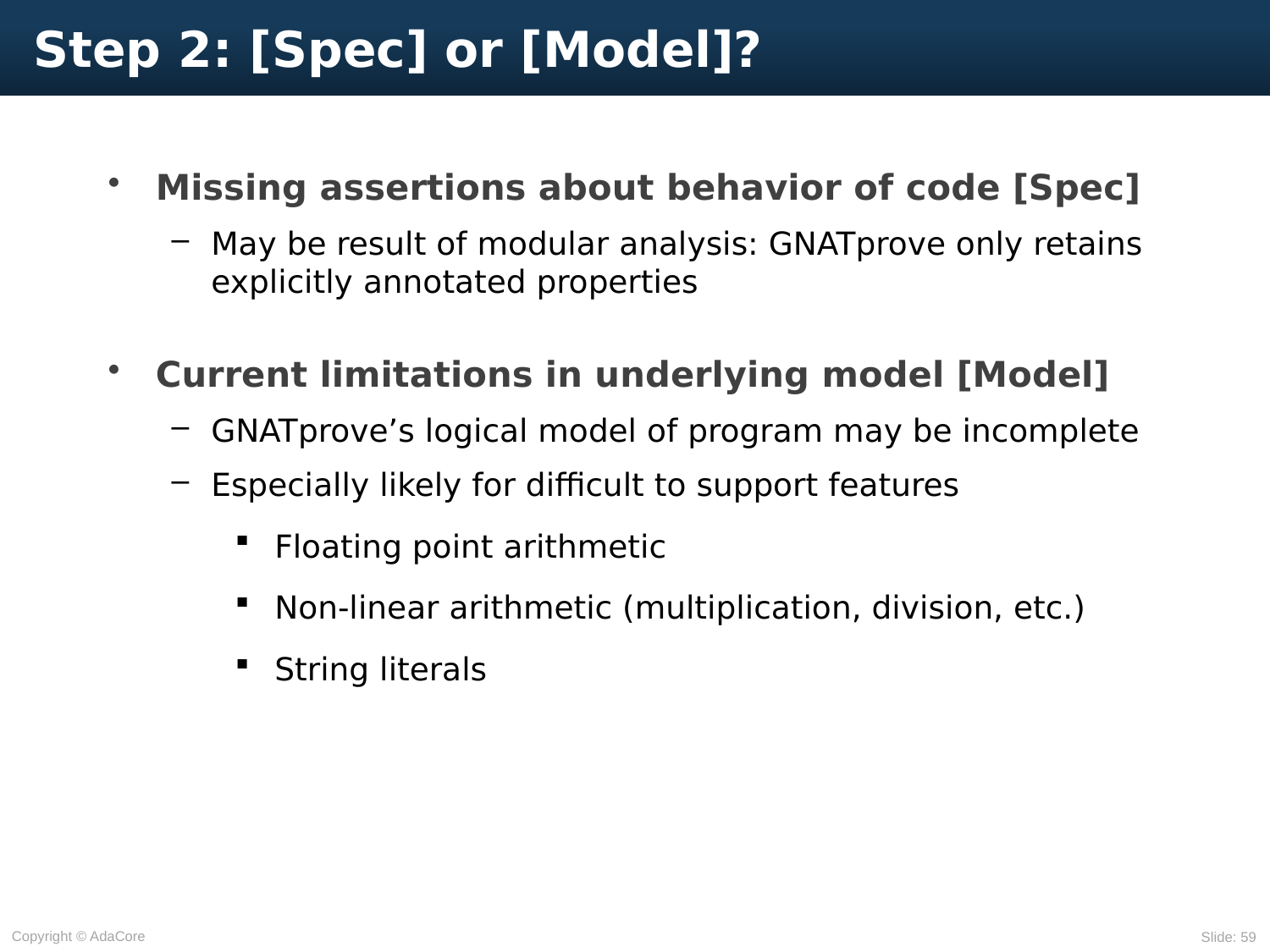

# Step 2: [Spec] or [Model]?
Missing assertions about behavior of code [Spec]
May be result of modular analysis: GNATprove only retains explicitly annotated properties
Current limitations in underlying model [Model]
GNATprove’s logical model of program may be incomplete
Especially likely for difficult to support features
Floating point arithmetic
Non-linear arithmetic (multiplication, division, etc.)
String literals